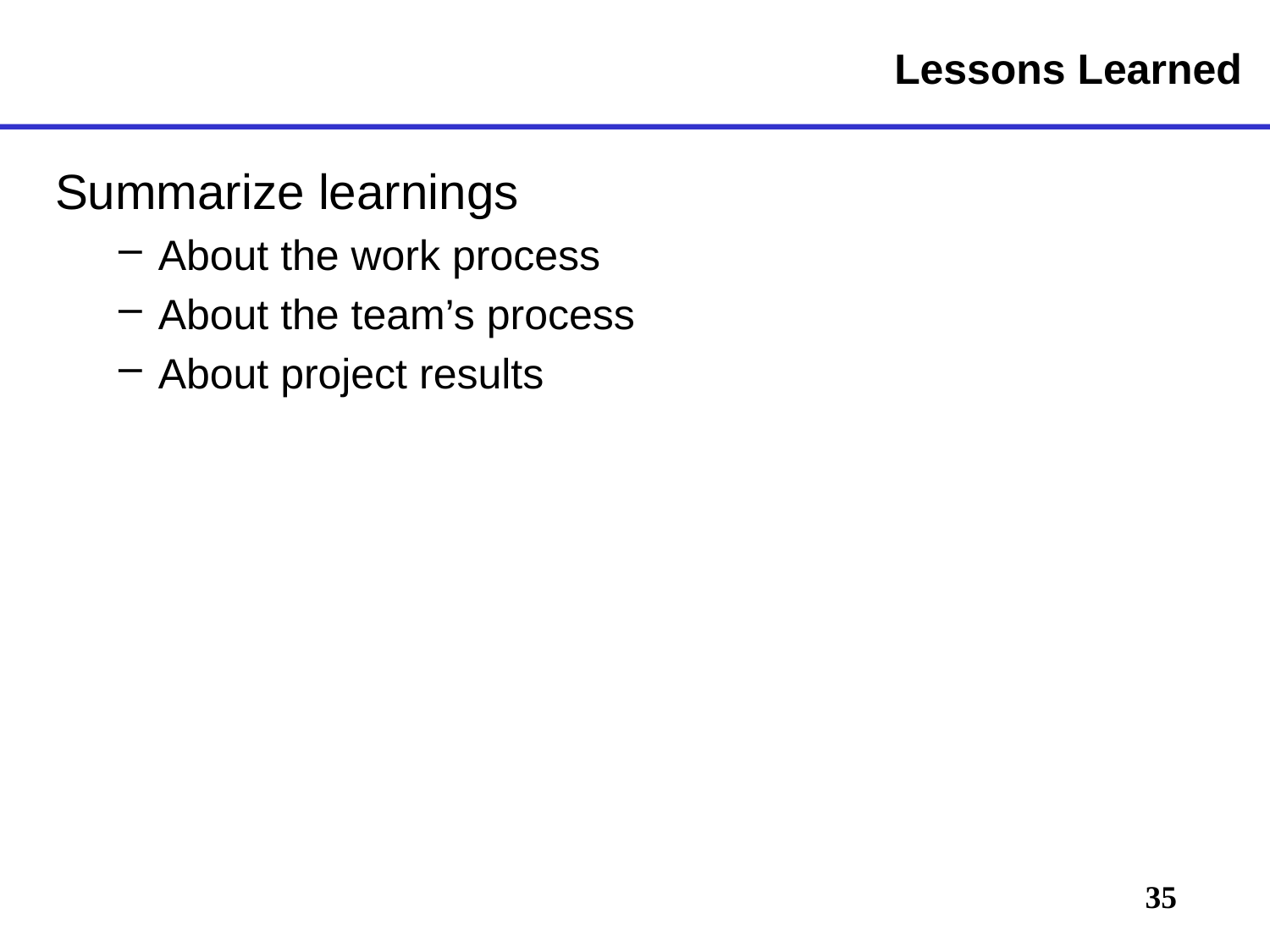

# Lessons Learned
Summarize learnings
About the work process
About the team’s process
About project results